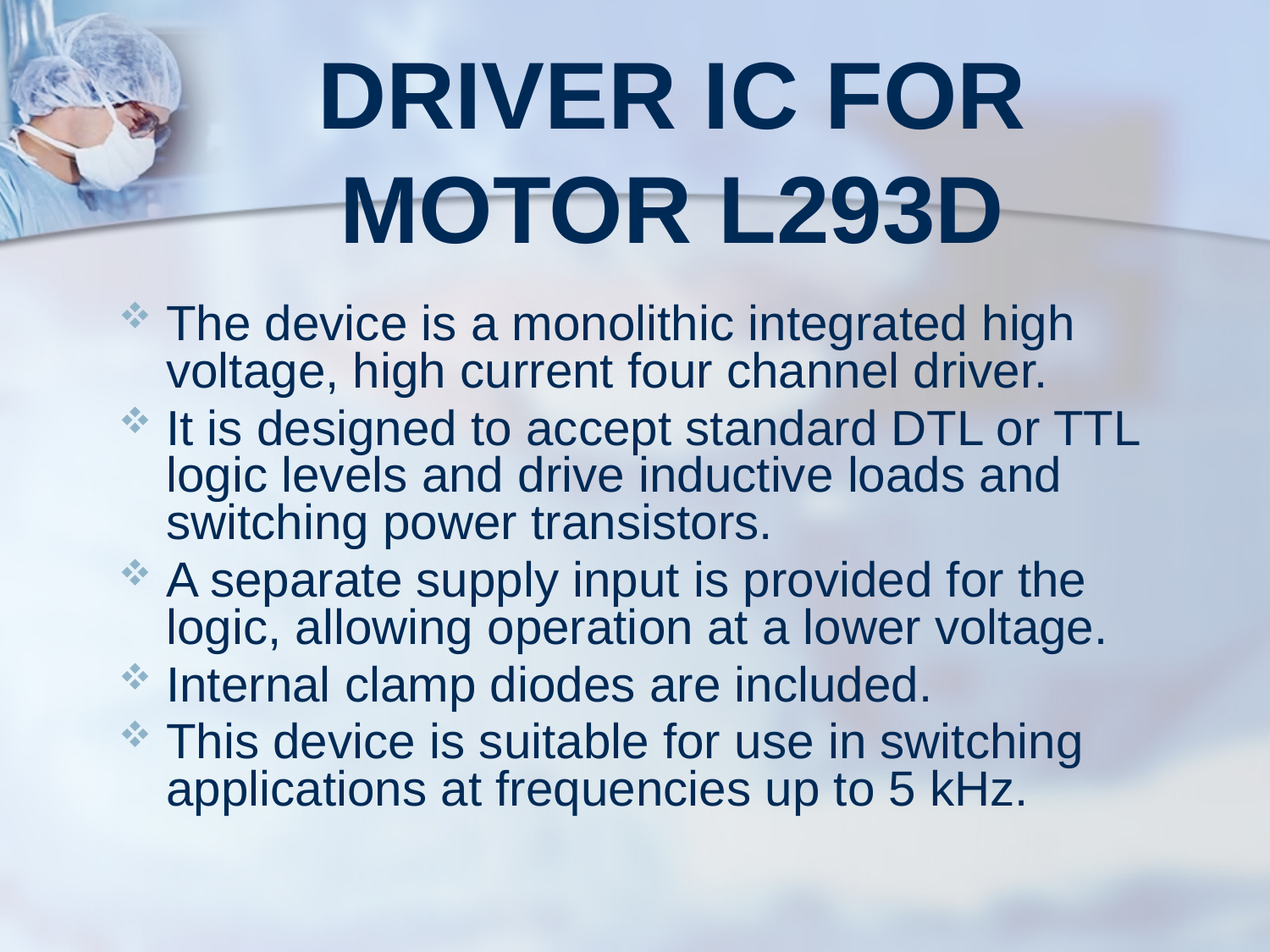

# DRIVER IC FOR MOTOR L293D
The device is a monolithic integrated high voltage, high current four channel driver.
It is designed to accept standard DTL or TTL logic levels and drive inductive loads and switching power transistors.
A separate supply input is provided for the logic, allowing operation at a lower voltage.
Internal clamp diodes are included.
This device is suitable for use in switching applications at frequencies up to 5 kHz.